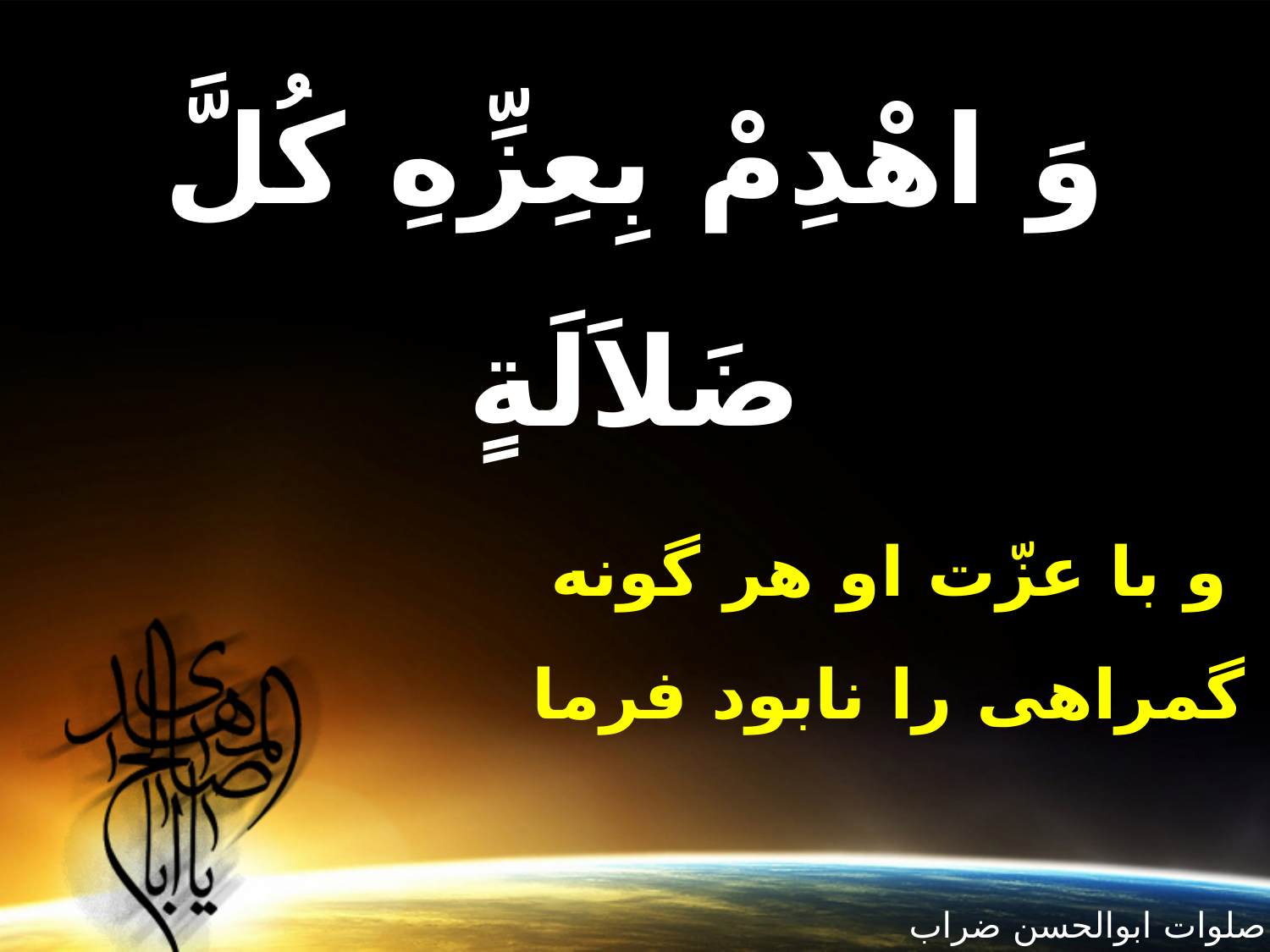

وَ اهْدِمْ بِعِزِّهِ كُلَّ ضَلاَلَةٍ
و با عزّت او هر گونه گمراهى را نابود فرما